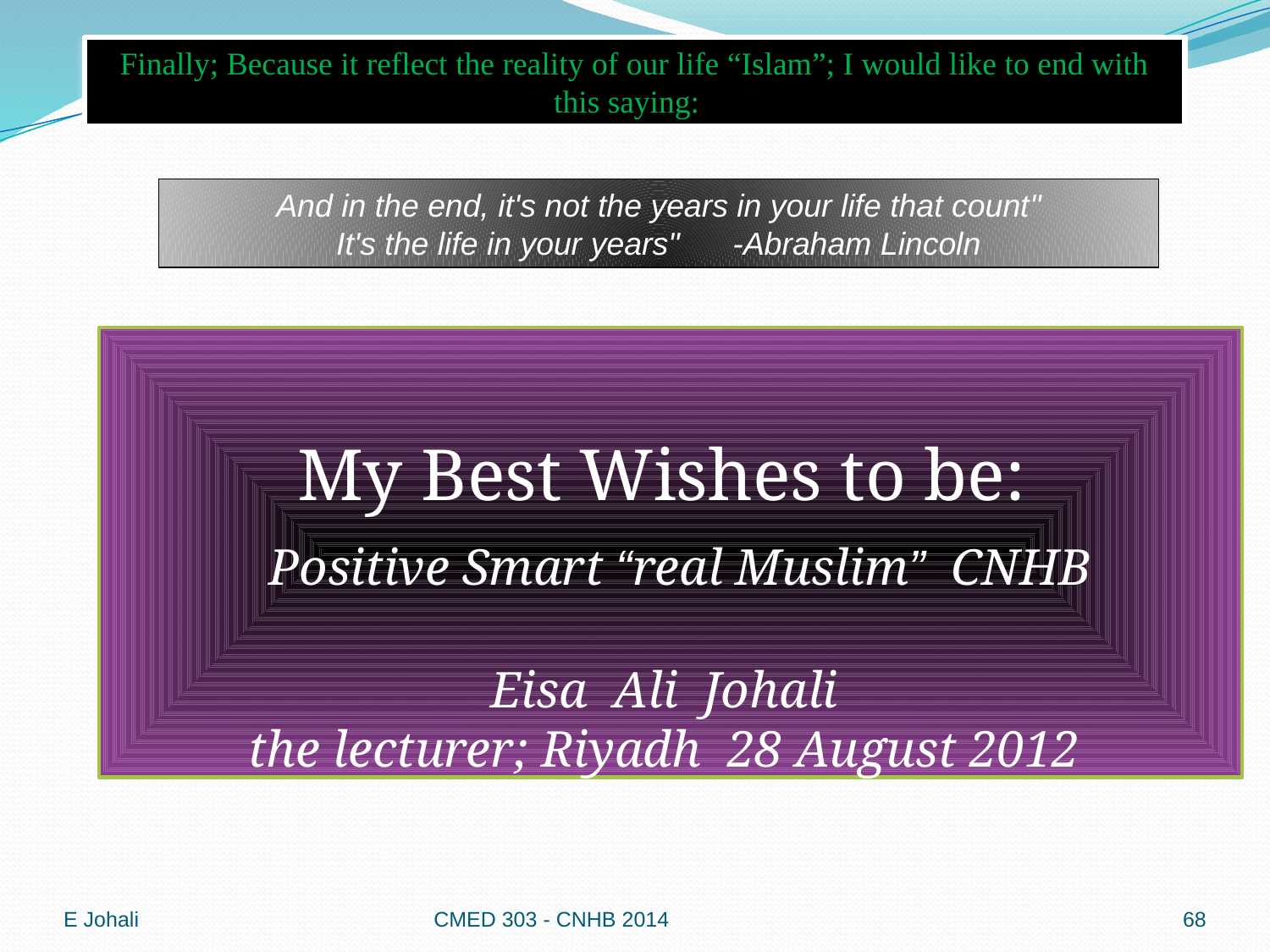

Finally; Because it reflect the reality of our life “Islam”; I would like to end with this saying:
And in the end, it's not the years in your life that count"
 It's the life in your years"      -Abraham Lincoln
# My Best Wishes to be: Positive Smart “real Muslim”  CNHB Eisa  Ali  Johali the lecturer; Riyadh  28 August 2012
E Johali
CMED 303 - CNHB 2014
68